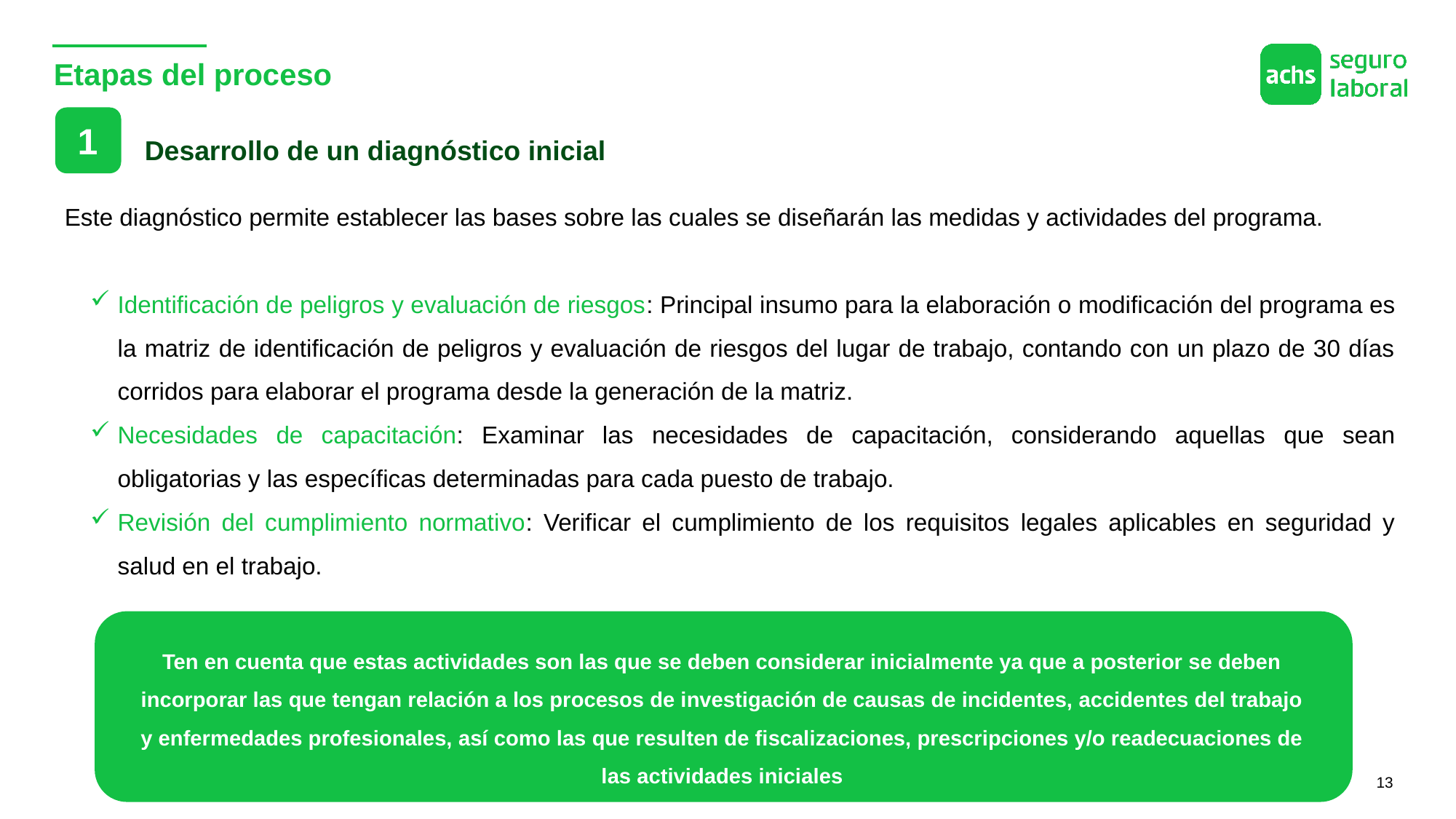

# Etapas del proceso

1
Desarrollo de un diagnóstico inicial
Este diagnóstico permite establecer las bases sobre las cuales se diseñarán las medidas y actividades del programa.

Identificación de peligros y evaluación de riesgos: Principal insumo para la elaboración o modificación del programa es la matriz de identificación de peligros y evaluación de riesgos del lugar de trabajo, contando con un plazo de 30 días corridos para elaborar el programa desde la generación de la matriz.
Necesidades de capacitación: Examinar las necesidades de capacitación, considerando aquellas que sean obligatorias y las específicas determinadas para cada puesto de trabajo.
Revisión del cumplimiento normativo: Verificar el cumplimiento de los requisitos legales aplicables en seguridad y salud en el trabajo.

Ten en cuenta que estas actividades son las que se deben considerar inicialmente ya que a posterior se deben incorporar las que tengan relación a los procesos de investigación de causas de incidentes, accidentes del trabajo y enfermedades profesionales, así como las que resulten de fiscalizaciones, prescripciones y/o readecuaciones de las actividades iniciales
13